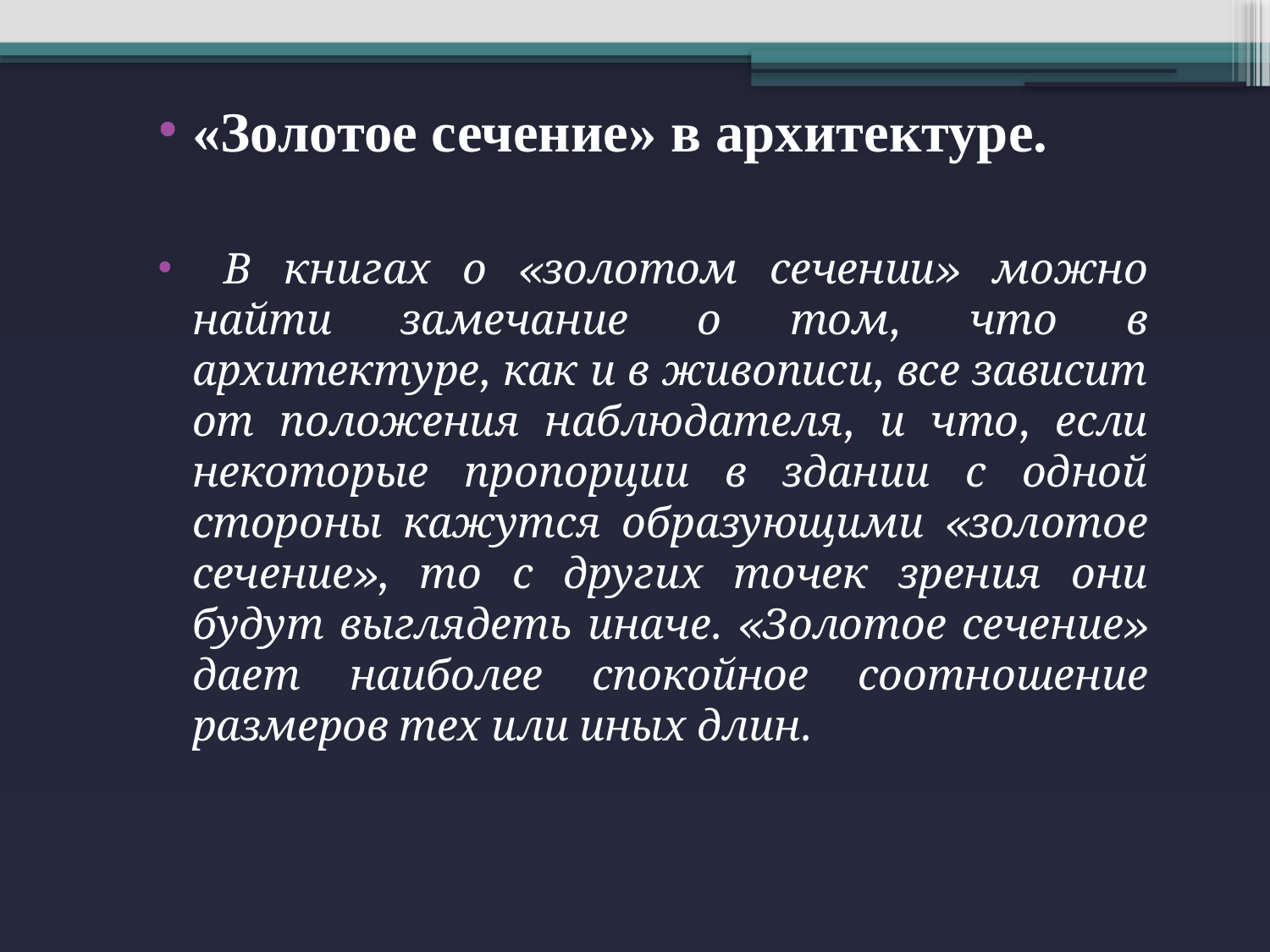

«Золотое сечение» в архитектуре.

 В книгах о «золотом сечении» можно найти замечание о том, что в архитектуре, как и в живописи, все зависит от положения наблюдателя, и что, если некоторые пропорции в здании с одной стороны кажутся образую­щими «золотое сечение», то с других точек зрения они будут выглядеть иначе. «Золотое сечение» дает наиболее спокойное соотношение размеров тех или иных длин.
#